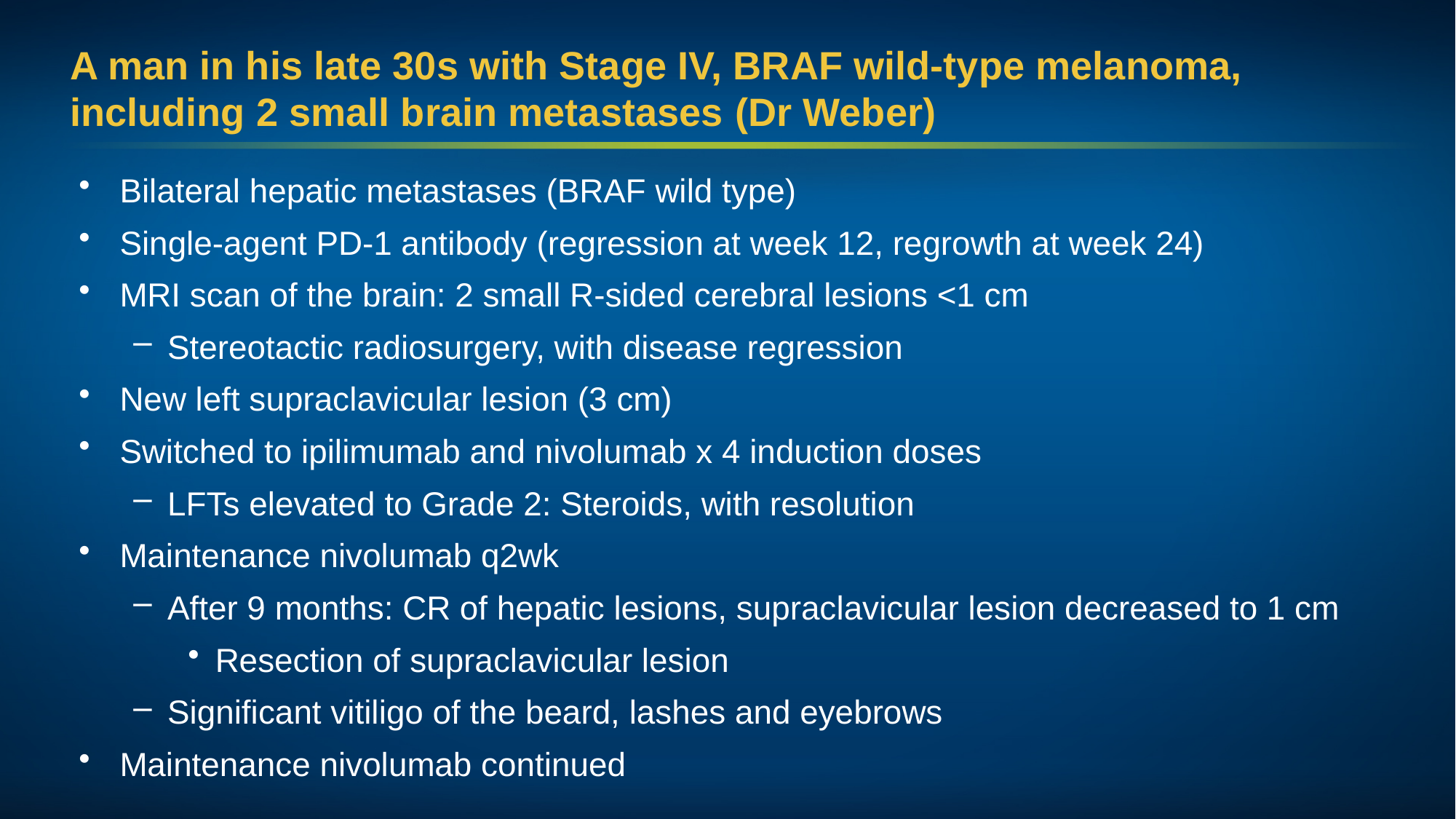

# A man in his late 30s with Stage IV, BRAF wild-type melanoma, including 2 small brain metastases (Dr Weber)
Bilateral hepatic metastases (BRAF wild type)
Single-agent PD-1 antibody (regression at week 12, regrowth at week 24)
MRI scan of the brain: 2 small R-sided cerebral lesions <1 cm
Stereotactic radiosurgery, with disease regression
New left supraclavicular lesion (3 cm)
Switched to ipilimumab and nivolumab x 4 induction doses
LFTs elevated to Grade 2: Steroids, with resolution
Maintenance nivolumab q2wk
After 9 months: CR of hepatic lesions, supraclavicular lesion decreased to 1 cm
Resection of supraclavicular lesion
Significant vitiligo of the beard, lashes and eyebrows
Maintenance nivolumab continued